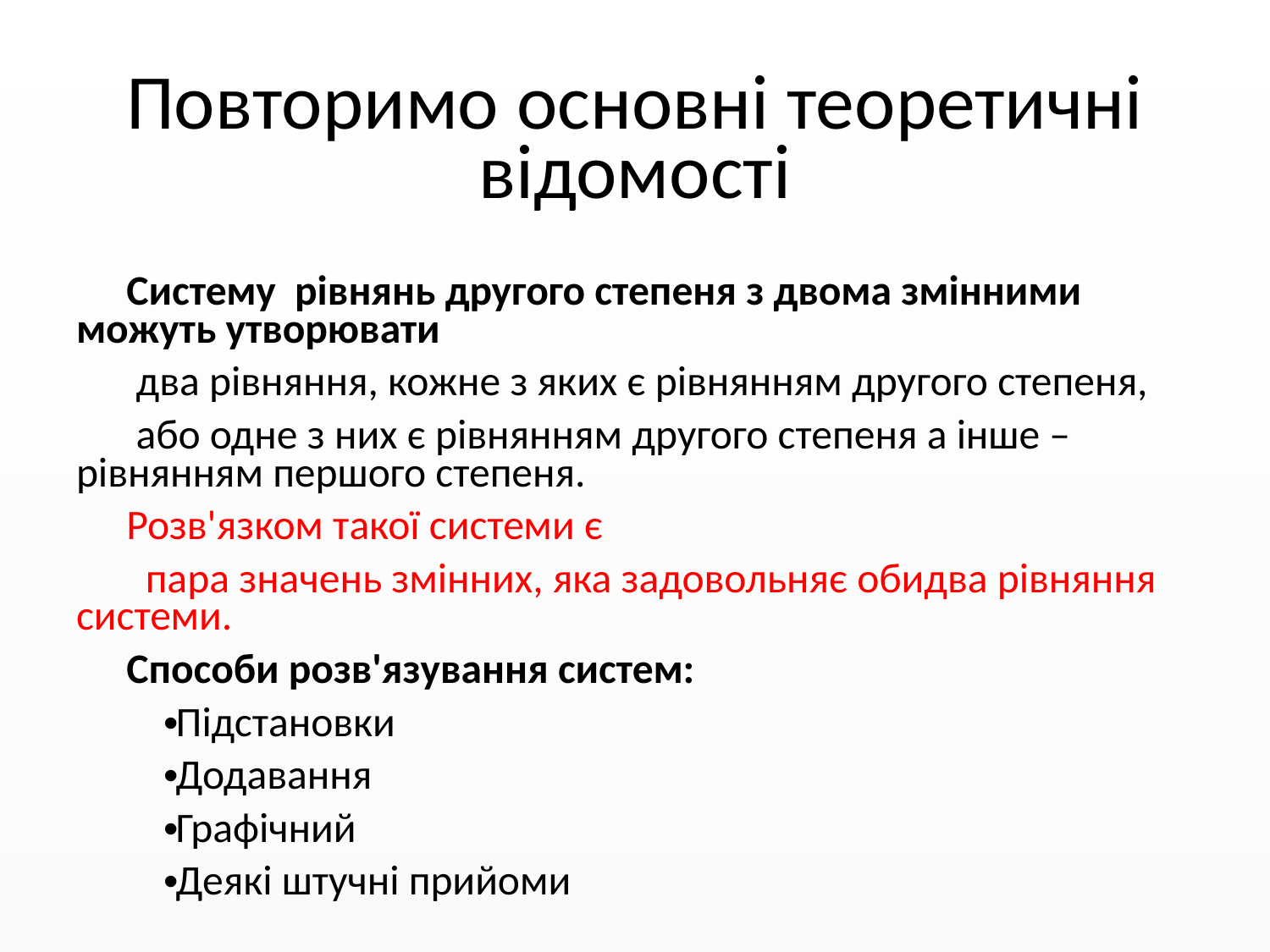

# Повторимо основні теоретичні відомості
Систему  рівнянь другого степеня з двома змінними можуть утворювати
 два рівняння, кожне з яких є рівнянням другого степеня,
 або одне з них є рівнянням другого степеня а інше – рівнянням першого степеня.
Розв'язком такої системи є
  пара значень змінних, яка задовольняє обидва рівняння системи.
Способи розв'язування систем:
Підстановки
Додавання
Графічний
Деякі штучні прийоми